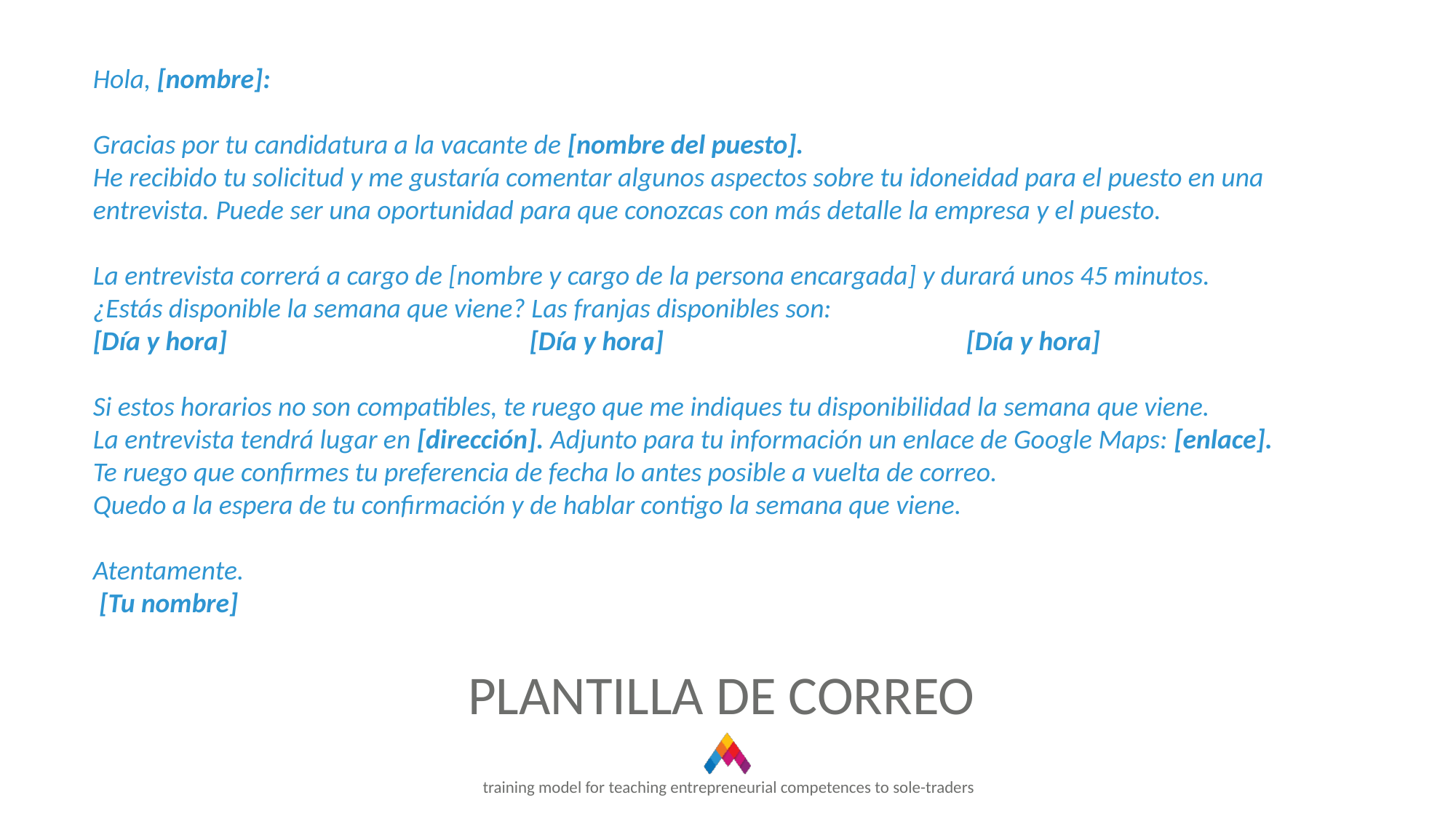

Hola, [nombre]:

Gracias por tu candidatura a la vacante de [nombre del puesto].
He recibido tu solicitud y me gustaría comentar algunos aspectos sobre tu idoneidad para el puesto en una entrevista. Puede ser una oportunidad para que conozcas con más detalle la empresa y el puesto.

La entrevista correrá a cargo de [nombre y cargo de la persona encargada] y durará unos 45 minutos.
¿Estás disponible la semana que viene? Las franjas disponibles son:
[Día y hora]			[Día y hora]			[Día y hora]

Si estos horarios no son compatibles, te ruego que me indiques tu disponibilidad la semana que viene.
La entrevista tendrá lugar en [dirección]. Adjunto para tu información un enlace de Google Maps: [enlace].
Te ruego que confirmes tu preferencia de fecha lo antes posible a vuelta de correo.
Quedo a la espera de tu confirmación y de hablar contigo la semana que viene.

Atentamente.
 [Tu nombre]
PLANTILLA DE CORREO